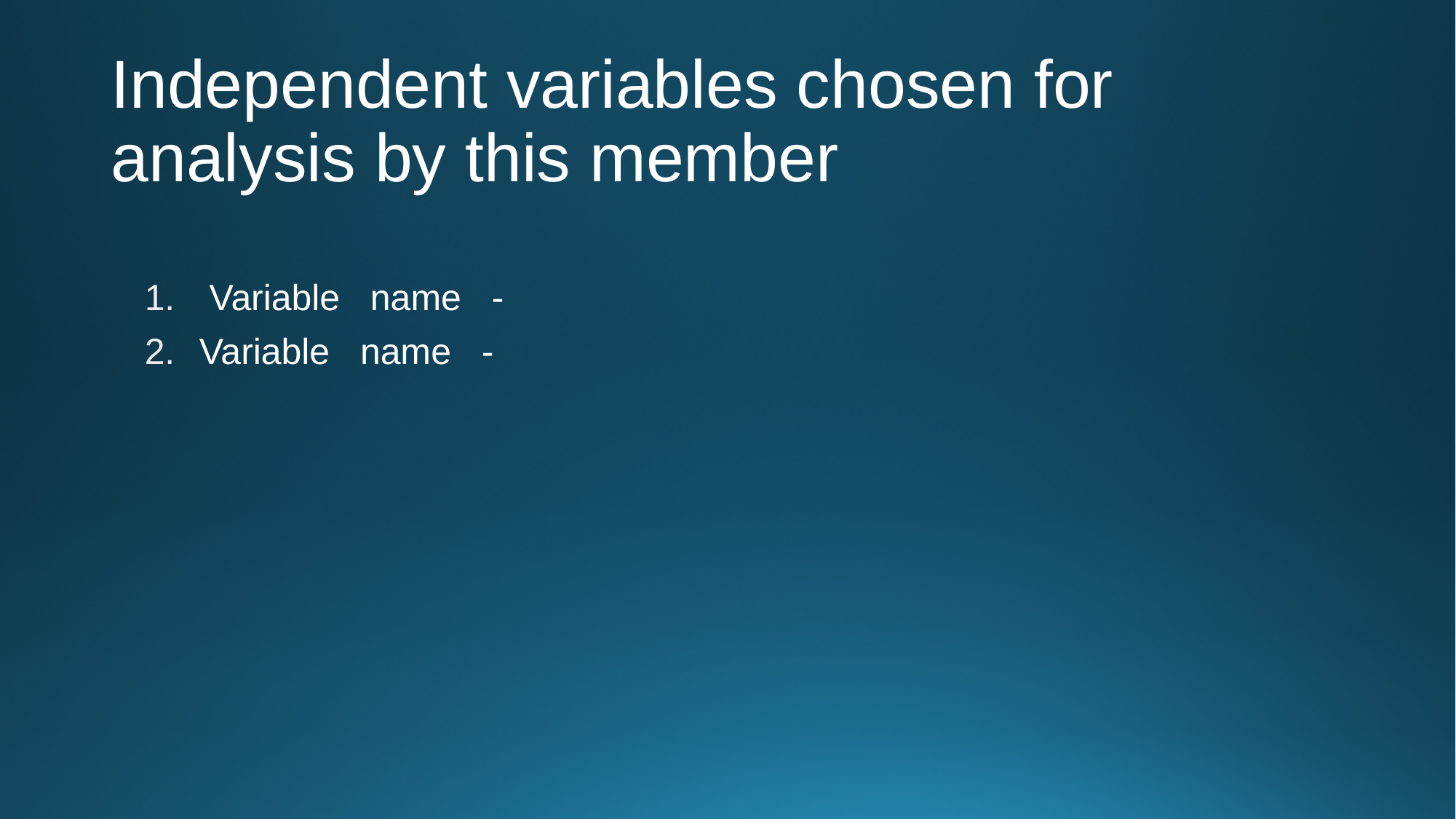

# Independent variables chosen for analysis by this member
 Variable   name   -
Variable   name   -